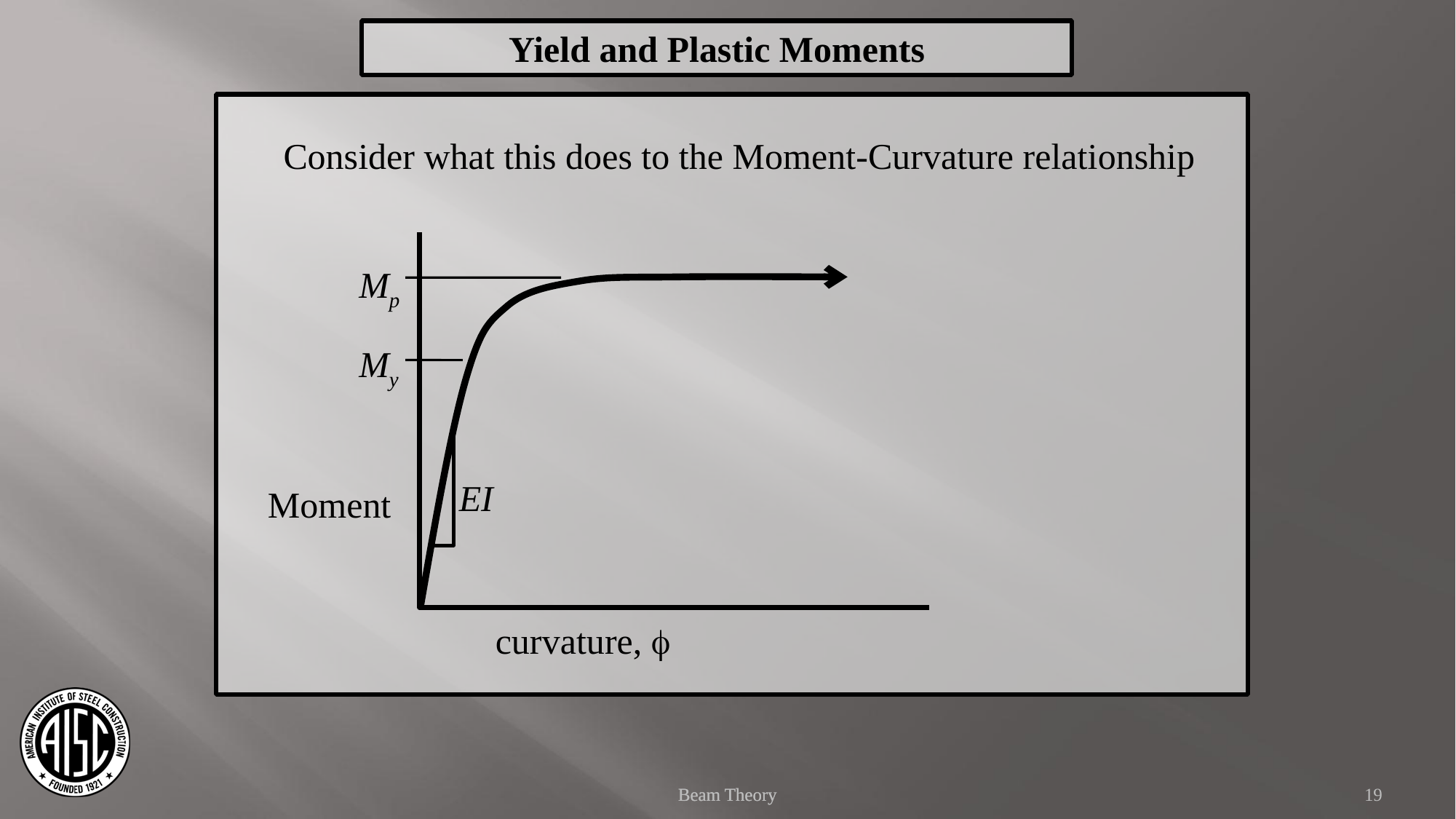

Yield and Plastic Moments

Consider what this does to the Moment-Curvature relationship

Mp

My

EI
Moment
curvature, φ

Beam Theory
Beam Theory
19